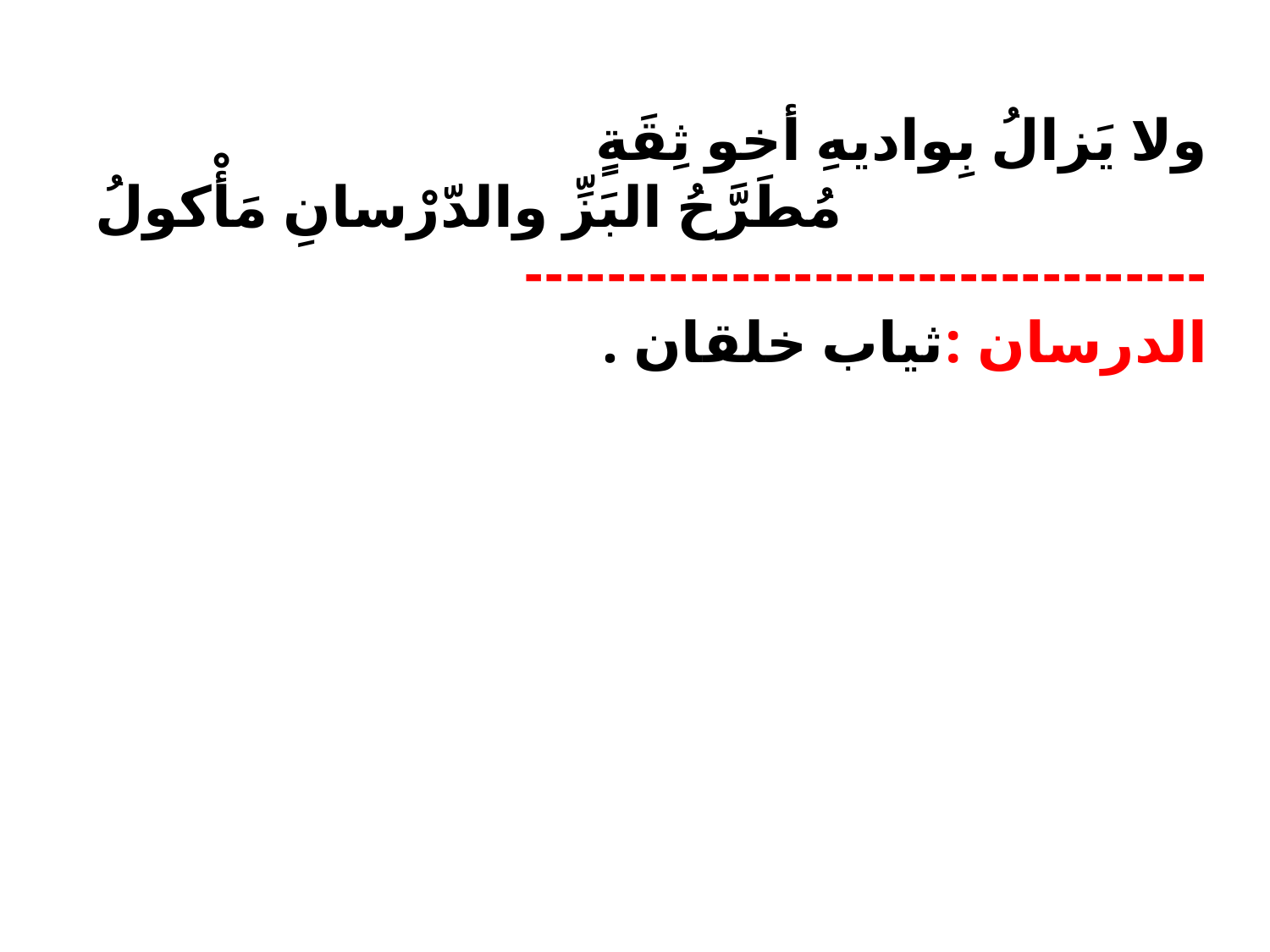

ولا يَزالُ بِواديهِ أخو ثِقَةٍ 
                         مُطَرَّحُ البَزِّ والدّرْسانِ مَأْكولُ
---------------------------------
الدرسان :ثياب خلقان .